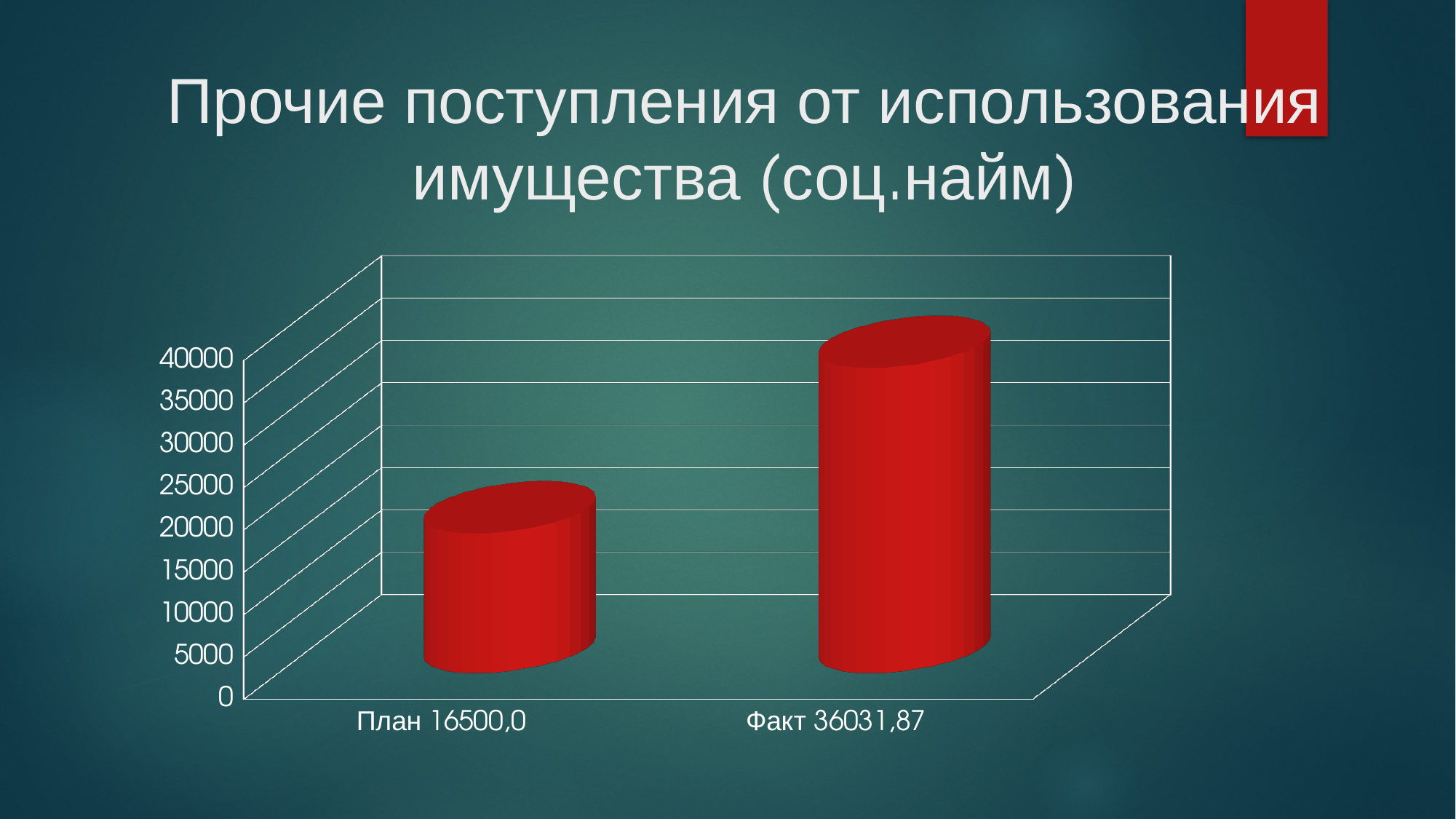

# Прочие поступления от использования имущества (соц.найм)

[unsupported chart]